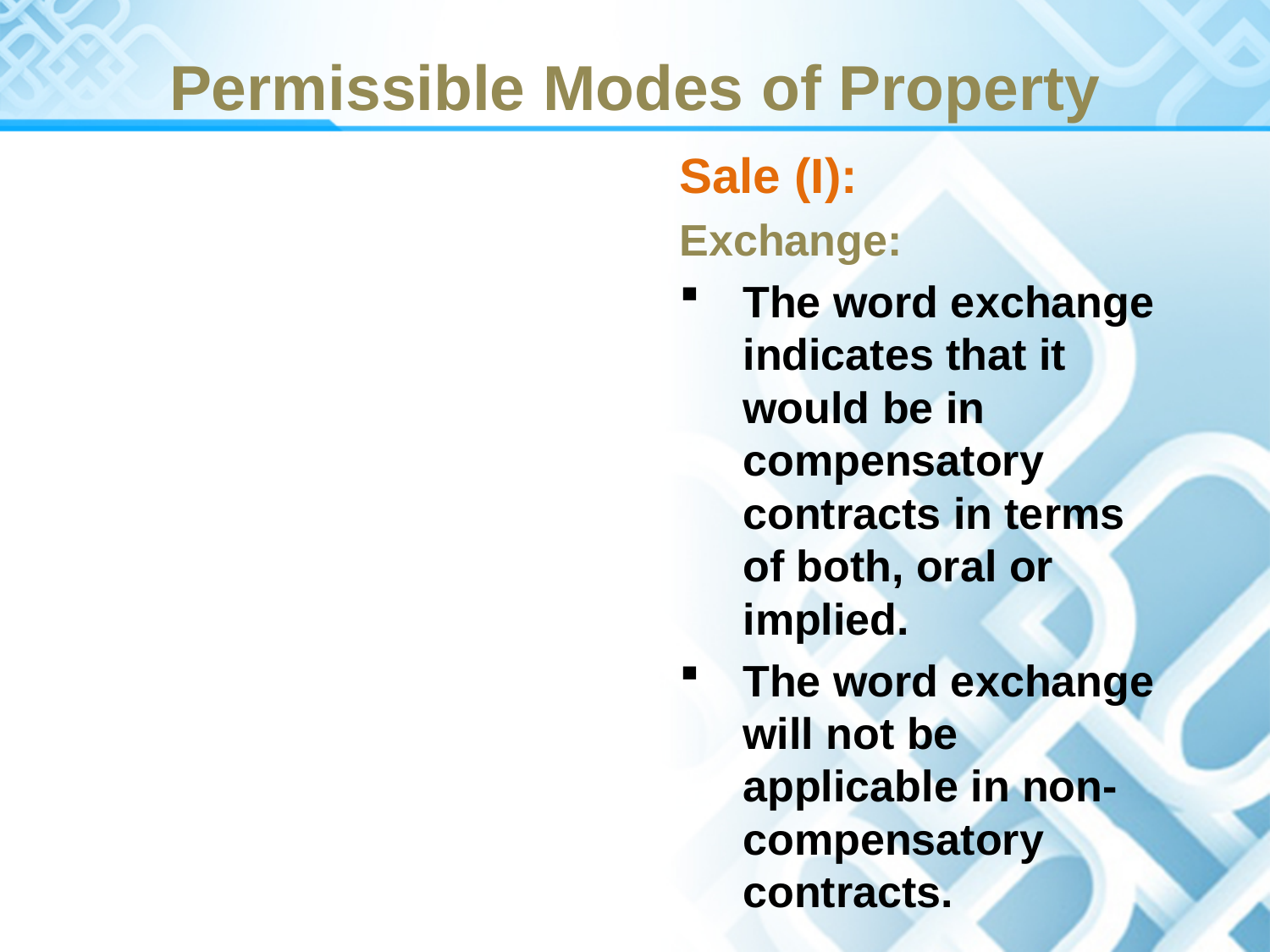

Permissible Modes of Property
Sale (I):
Exchange:
The word exchange indicates that it would be in compensatory contracts in terms of both, oral or implied.
The word exchange will not be applicable in non-compensatory contracts.